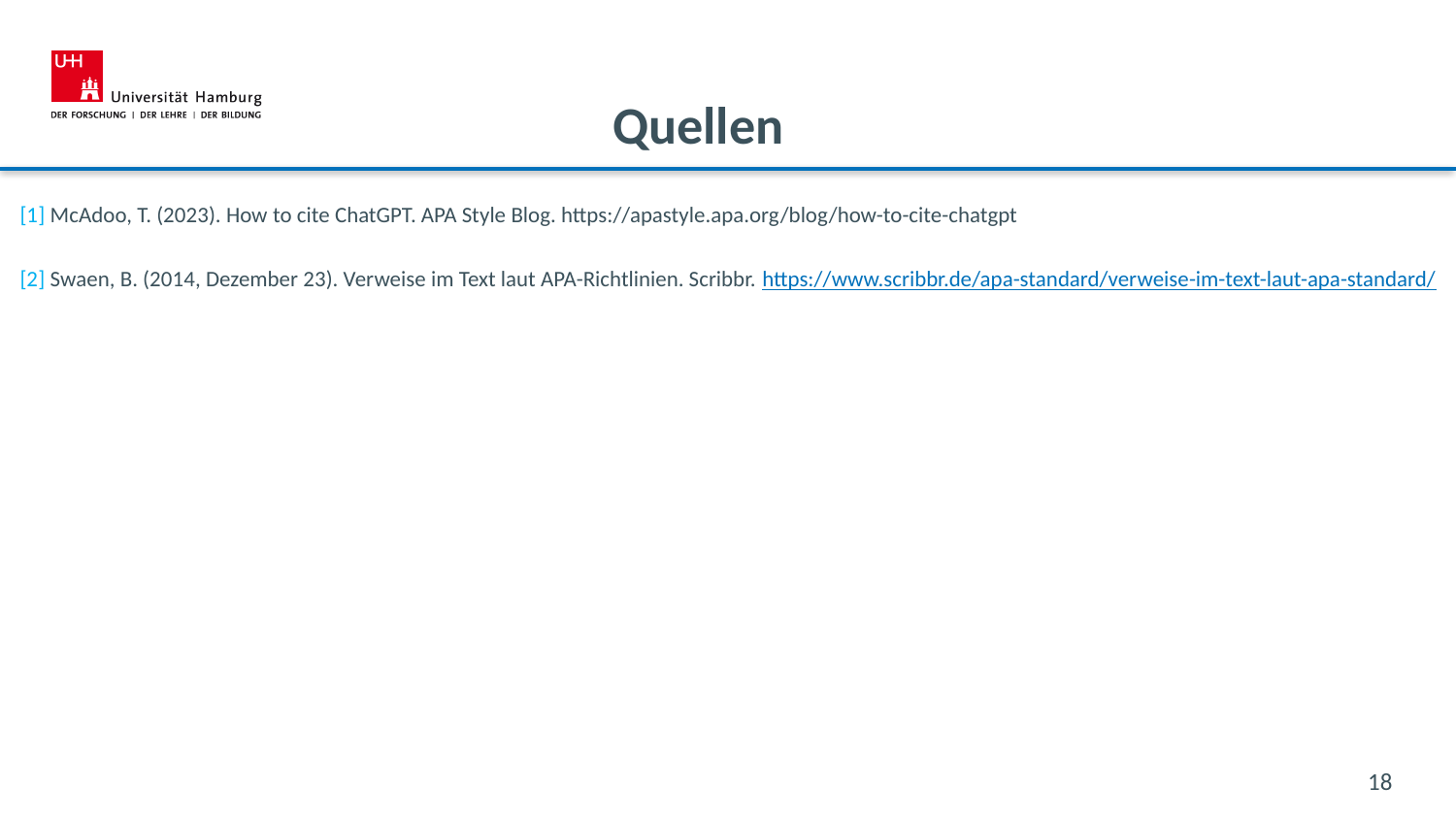

# Quellen
[1] McAdoo, T. (2023). How to cite ChatGPT. APA Style Blog. https://apastyle.apa.org/blog/how-to-cite-chatgpt
[2] Swaen, B. (2014, Dezember 23). Verweise im Text laut APA-Richtlinien. Scribbr. https://www.scribbr.de/apa-standard/verweise-im-text-laut-apa-standard/

18